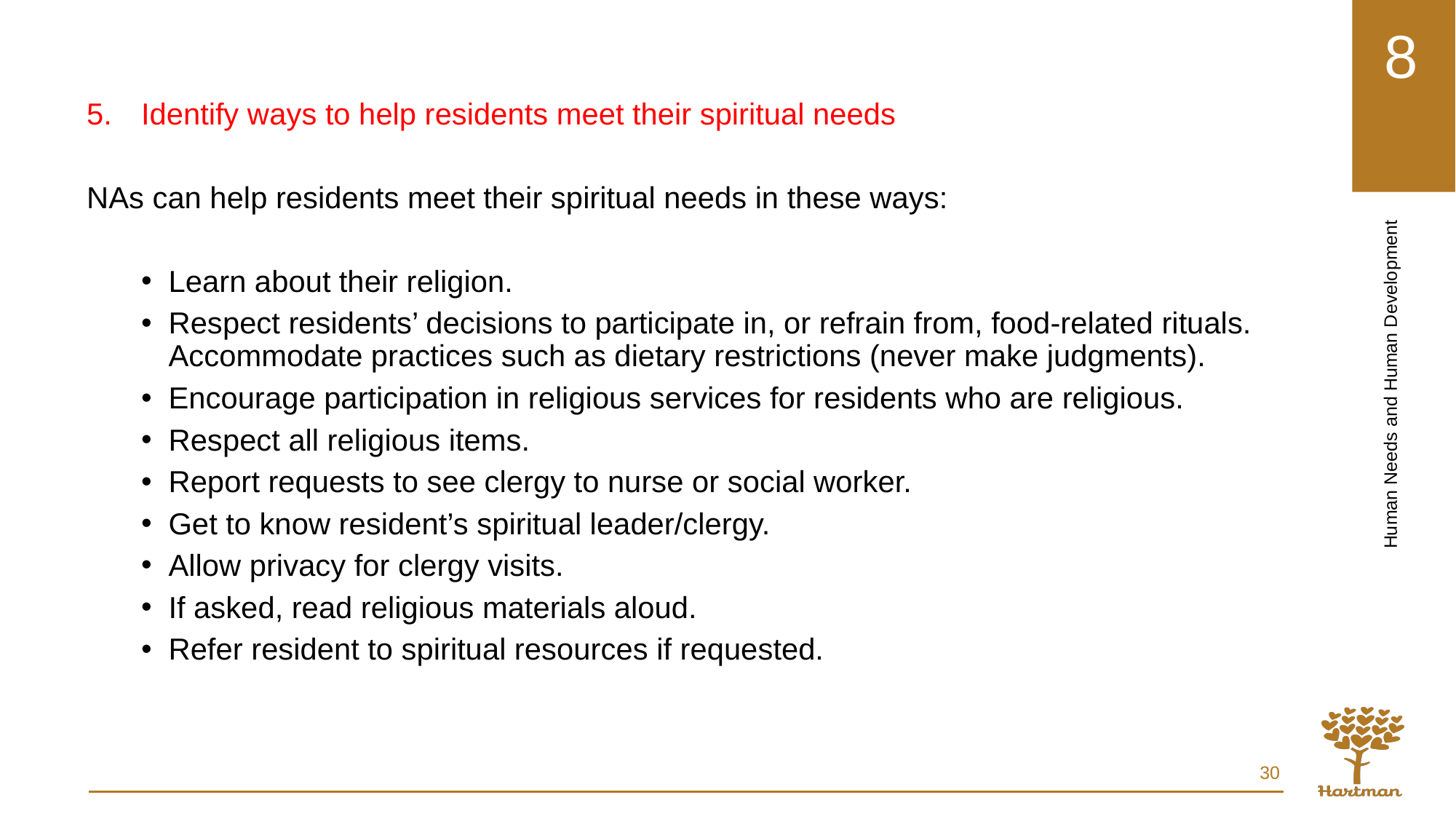

Identify ways to help residents meet their spiritual needs

NAs can help residents meet their spiritual needs in these ways:

Learn about their religion.
Respect residents’ decisions to participate in, or refrain from, food-related rituals. Accommodate practices such as dietary restrictions (never make judgments).
Encourage participation in religious services for residents who are religious.
Respect all religious items.
Report requests to see clergy to nurse or social worker.
Get to know resident’s spiritual leader/clergy.
Allow privacy for clergy visits.
If asked, read religious materials aloud.
Refer resident to spiritual resources if requested.
30